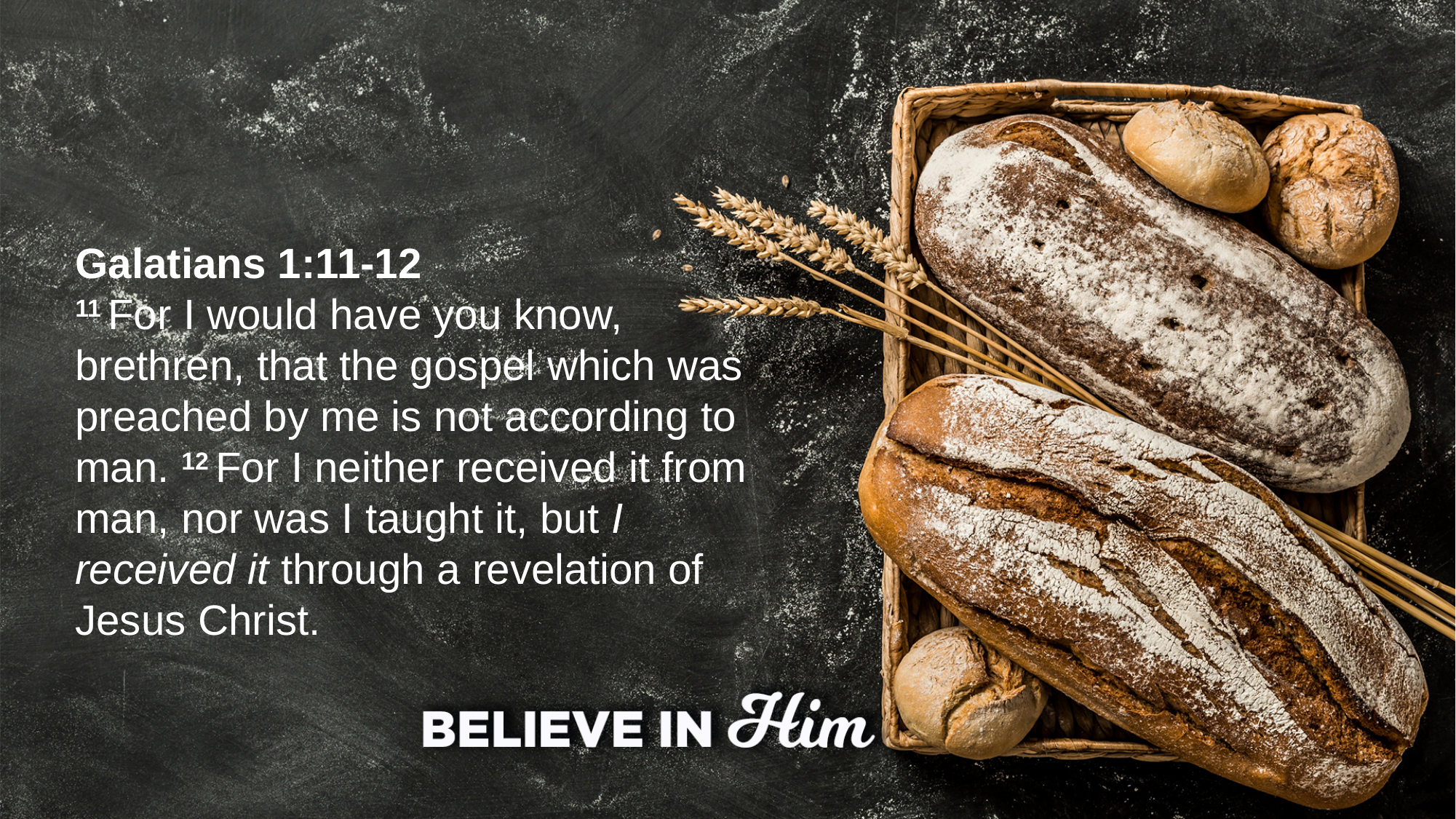

Galatians 1:11-12
11 For I would have you know,
brethren, that the gospel which was preached by me is not according to man. 12 For I neither received it from man, nor was I taught it, but I received it through a revelation of Jesus Christ.